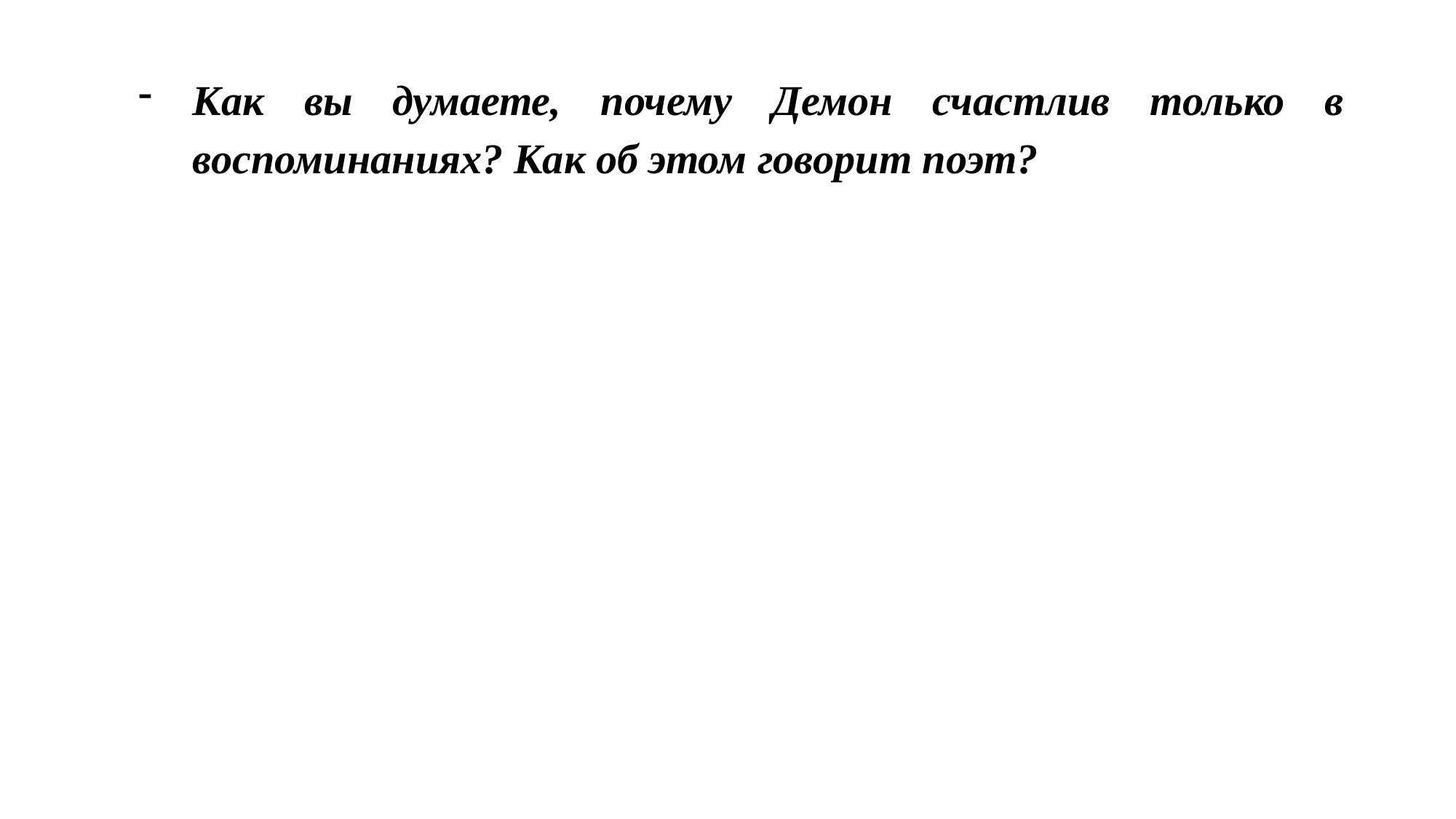

#
Как вы думаете, почему Демон счастлив только в воспоминаниях? Как об этом говорит поэт?